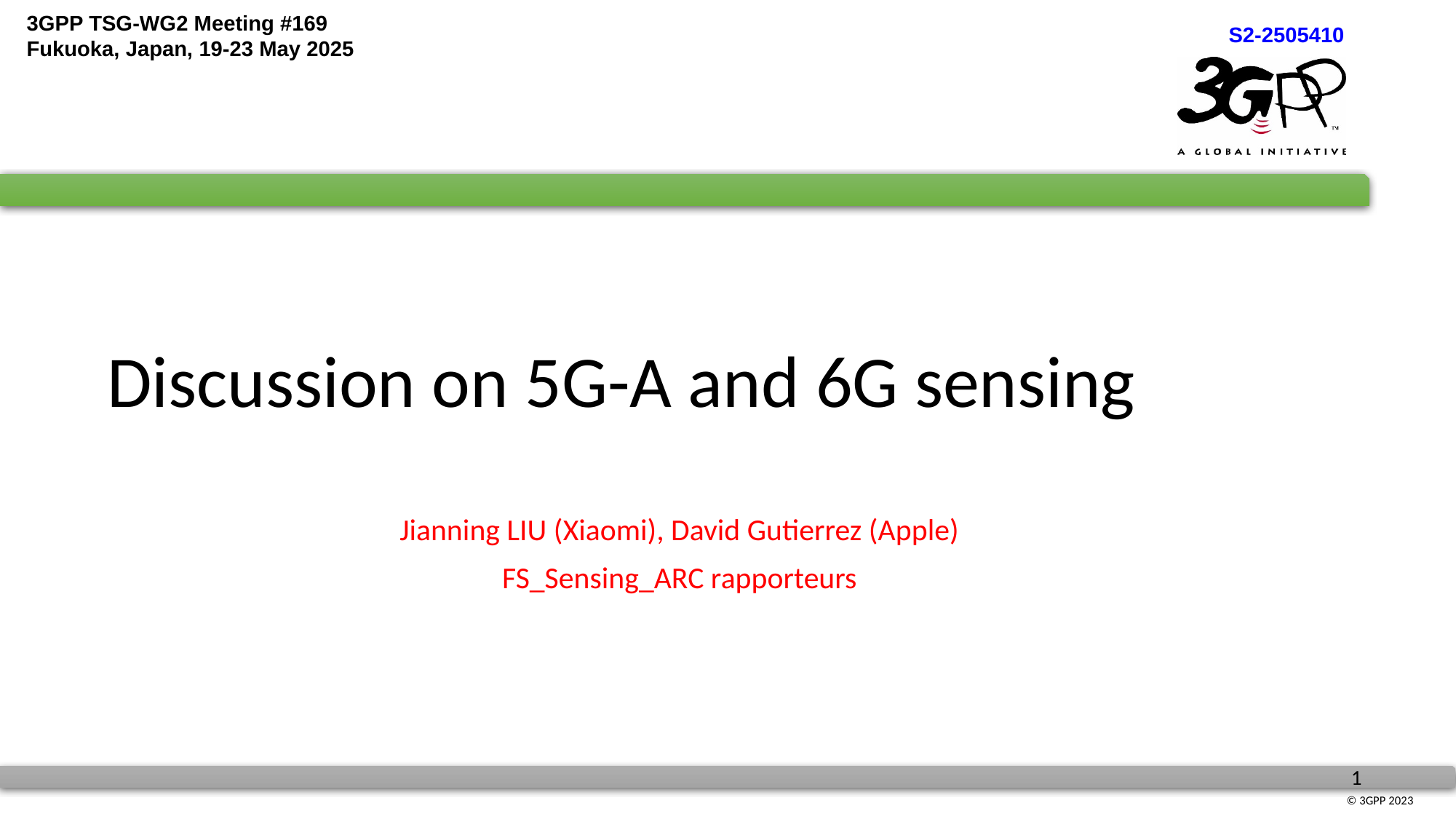

# Discussion on 5G-A and 6G sensing
Jianning LIU (Xiaomi), David Gutierrez (Apple)
FS_Sensing_ARC rapporteurs